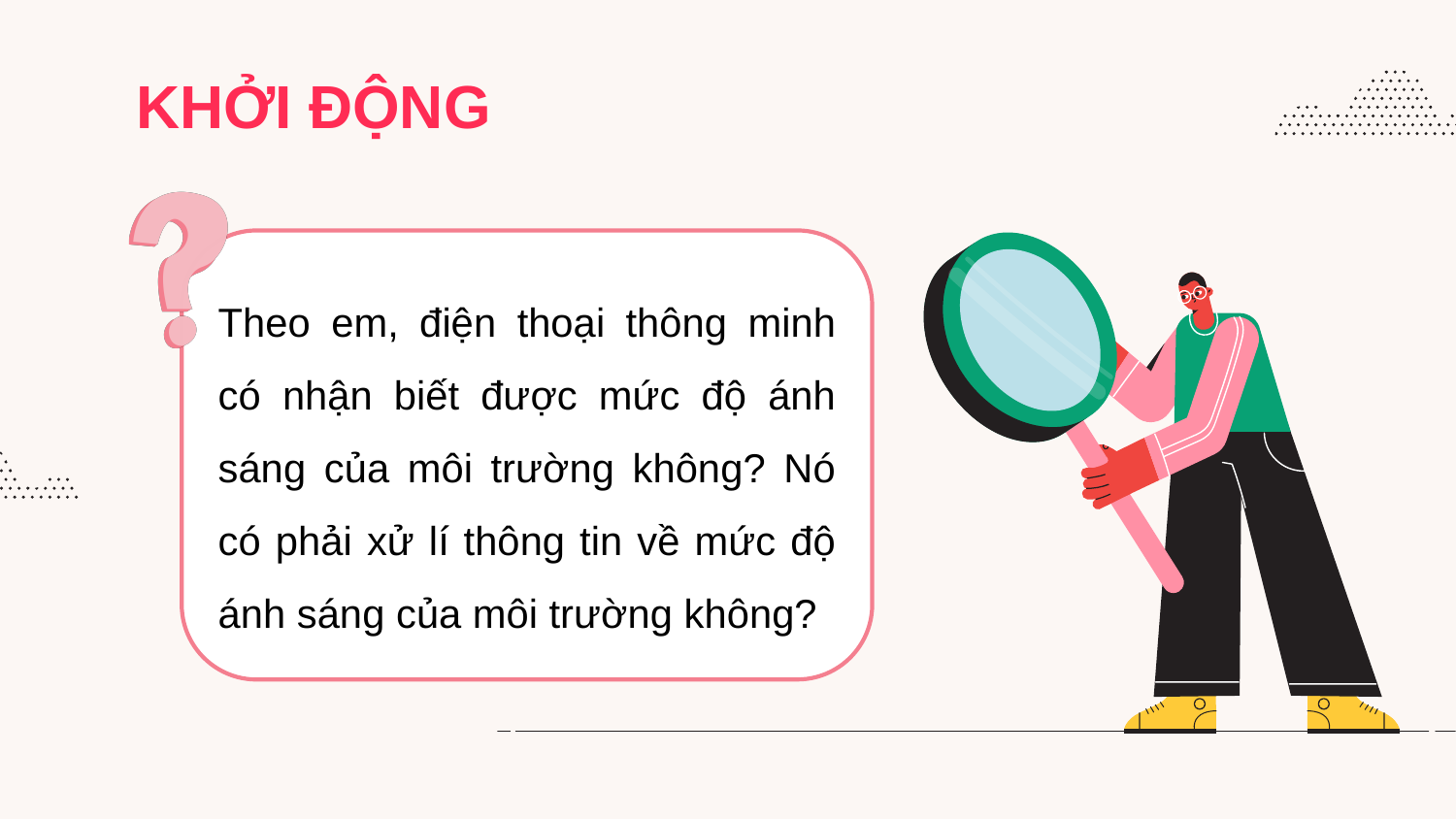

# KHỞI ĐỘNG

Theo em, điện thoại thông minh có nhận biết được mức độ ánh sáng của môi trường không? Nó có phải xử lí thông tin về mức độ ánh sáng của môi trường không?